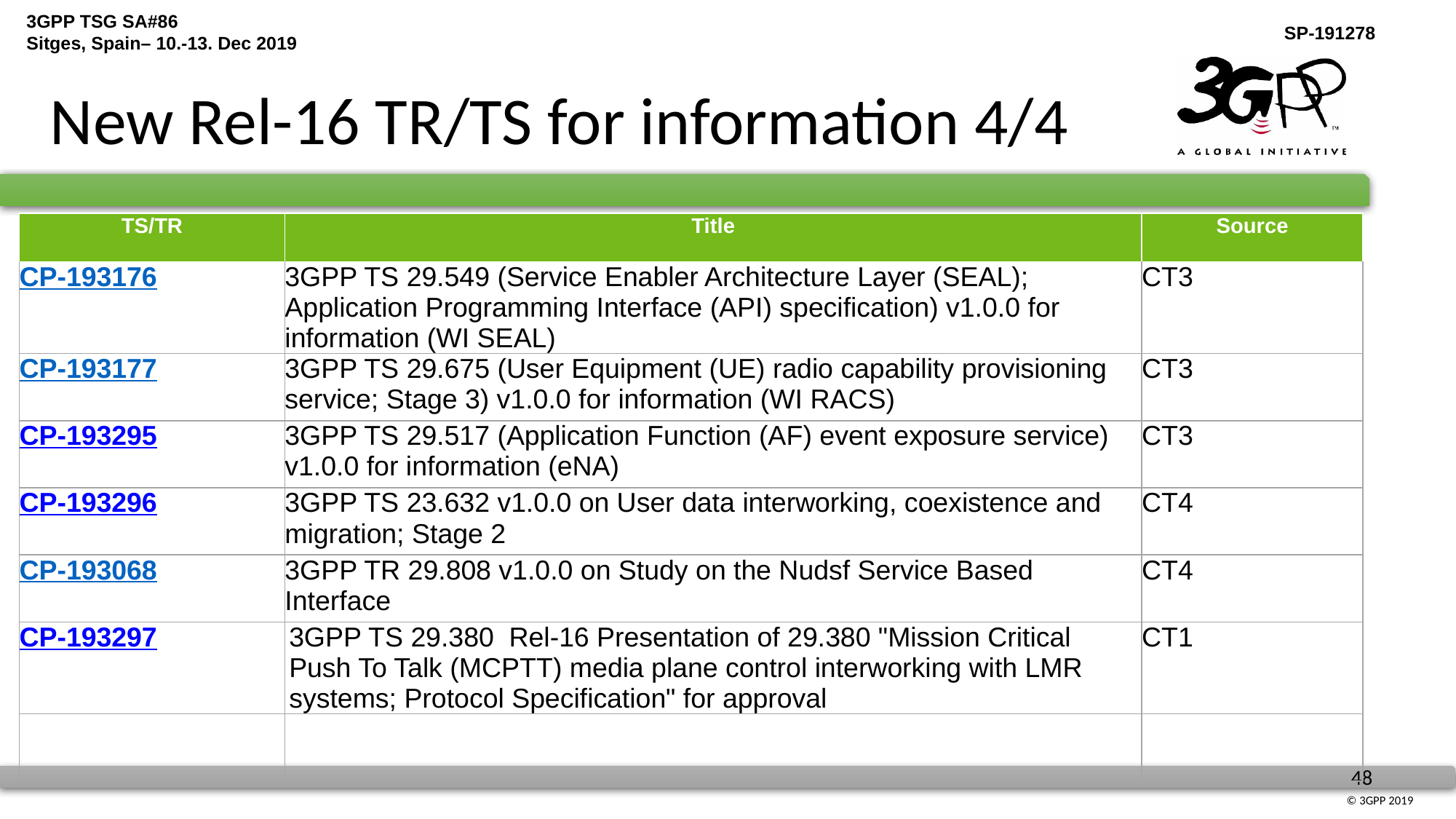

# New Rel-16 TR/TS for information 4/4
| TS/TR | Title | Source |
| --- | --- | --- |
| CP-193176 | 3GPP TS 29.549 (Service Enabler Architecture Layer (SEAL); Application Programming Interface (API) specification) v1.0.0 for information (WI SEAL) | CT3 |
| CP-193177 | 3GPP TS 29.675 (User Equipment (UE) radio capability provisioning service; Stage 3) v1.0.0 for information (WI RACS) | CT3 |
| CP-193295 | 3GPP TS 29.517 (Application Function (AF) event exposure service) v1.0.0 for information (eNA) | CT3 |
| CP-193296 | 3GPP TS 23.632 v1.0.0 on User data interworking, coexistence and migration; Stage 2 | CT4 |
| CP-193068 | 3GPP TR 29.808 v1.0.0 on Study on the Nudsf Service Based Interface | CT4 |
| CP-193297 | 3GPP TS 29.380 Rel-16 Presentation of 29.380 "Mission Critical Push To Talk (MCPTT) media plane control interworking with LMR systems; Protocol Specification" for approval | CT1 |
|  |  |  |